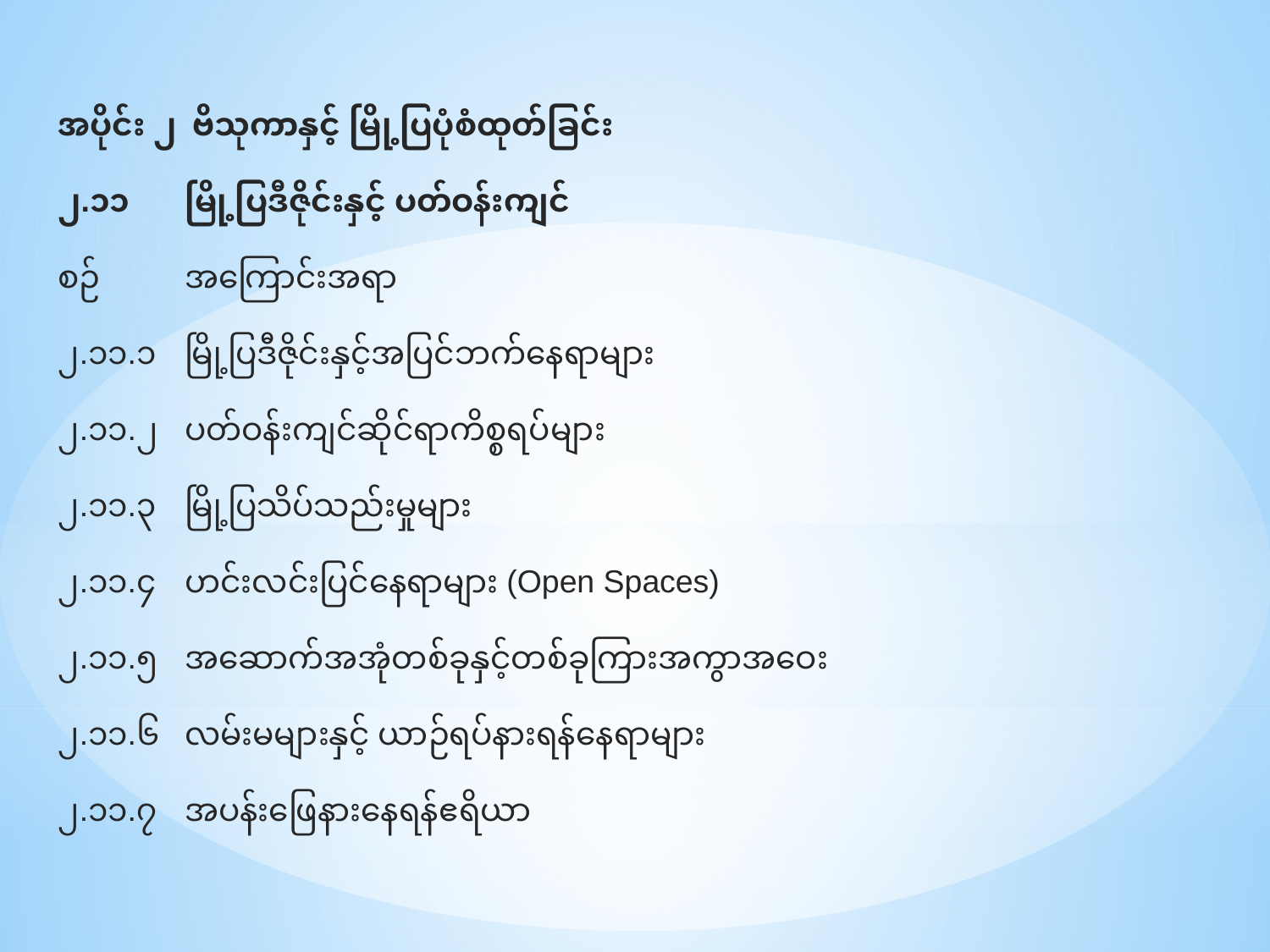

အပိုင်း ၂  ဗိသုကာနှင့် မြို့ပြပုံစံထုတ်ခြင်း
၂.၁၁	မြို့ပြဒီဇိုင်းနှင့် ပတ်ဝန်းကျင်
စဉ်	အကြောင်းအရာ
၂.၁၁.၁	မြို့ပြဒီဇိုင်းနှင့်အပြင်ဘက်နေရာများ
၂.၁၁.၂	ပတ်ဝန်းကျင်ဆိုင်ရာကိစ္စရပ်များ
၂.၁၁.၃	မြို့ပြသိပ်သည်းမှုများ
၂.၁၁.၄	ဟင်းလင်းပြင်နေရာများ (Open Spaces)
၂.၁၁.၅	အဆောက်အအုံတစ်ခုနှင့်တစ်ခုကြားအကွာအဝေး
၂.၁၁.၆	လမ်းမများနှင့် ယာဉ်ရပ်နားရန်နေရာများ
၂.၁၁.၇	အပန်းဖြေနားနေရန်ဧရိယာ